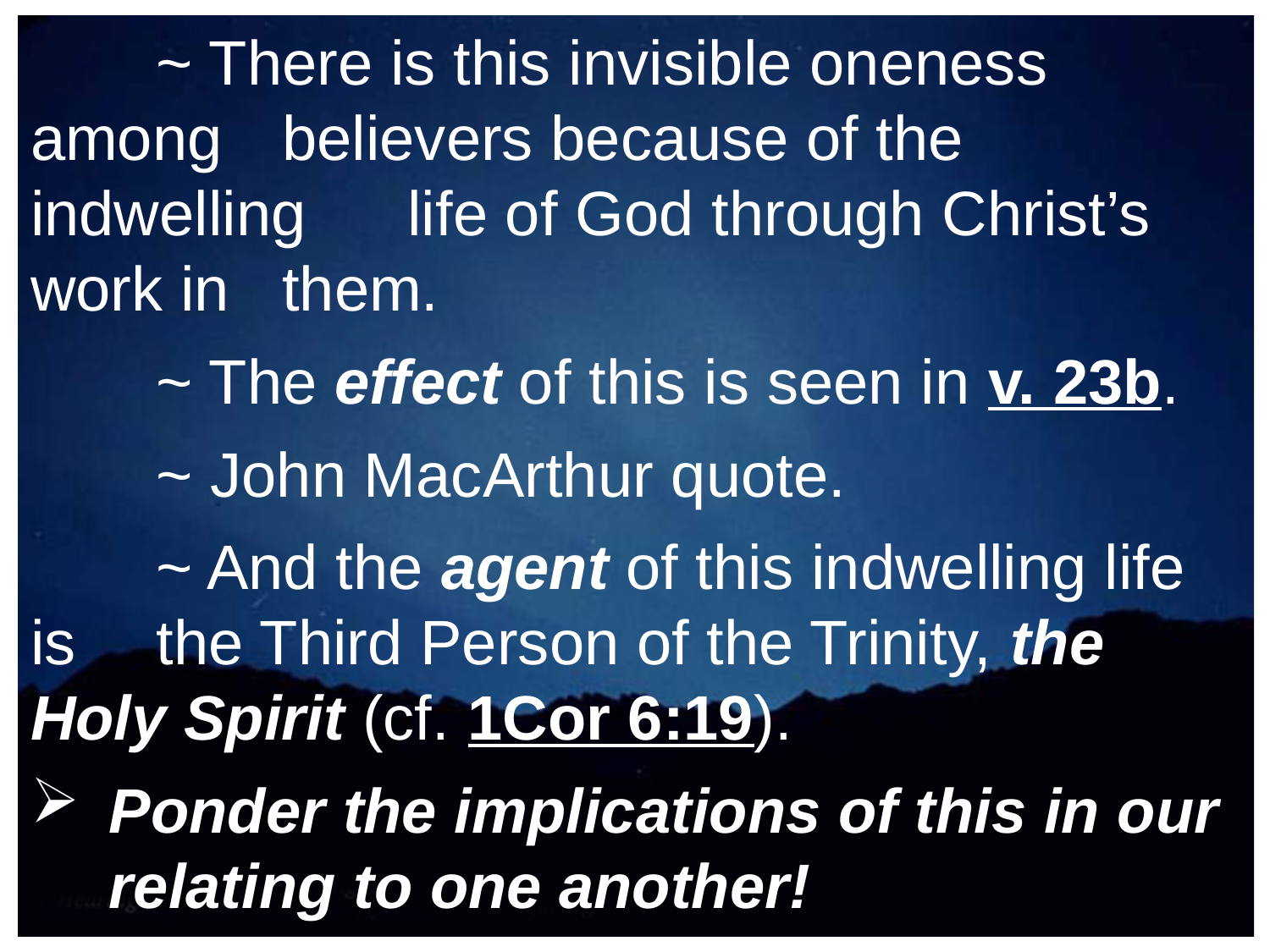

~ There is this invisible oneness among 					believers because of the indwelling 						life of God through Christ’s work in 						them.
		~ The effect of this is seen in v. 23b.
		~ John MacArthur quote.
		~ And the agent of this indwelling life is 					the Third Person of the Trinity, the 						Holy Spirit (cf. 1Cor 6:19).
Ponder the implications of this in our relating to one another!